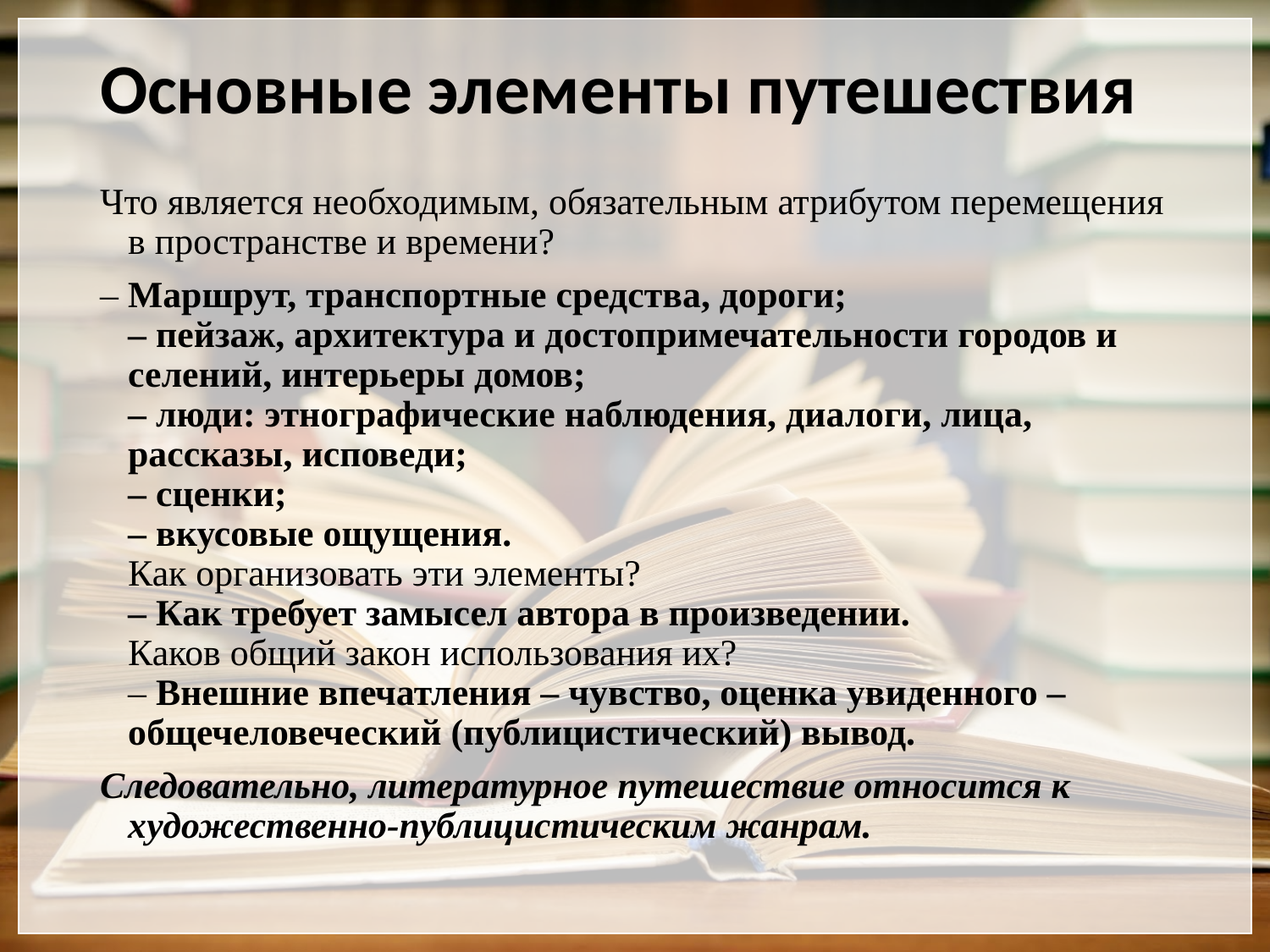

# Основные элементы путешествия
Что является необходимым, обязательным атрибутом перемещения в пространстве и времени?
– Маршрут, транспортные средства, дороги;
– пейзаж, архитектура и достопримечательности городов и селений, интерьеры домов;
– люди: этнографические наблюдения, диалоги, лица, рассказы, исповеди;
– сценки;
– вкусовые ощущения.
Как организовать эти элементы?
– Как требует замысел автора в произведении.
Каков общий закон использования их?
– Внешние впечатления – чувство, оценка увиденного – общечеловеческий (публицистический) вывод.
Следовательно, литературное путешествие относится к художественно-публицистическим жанрам.